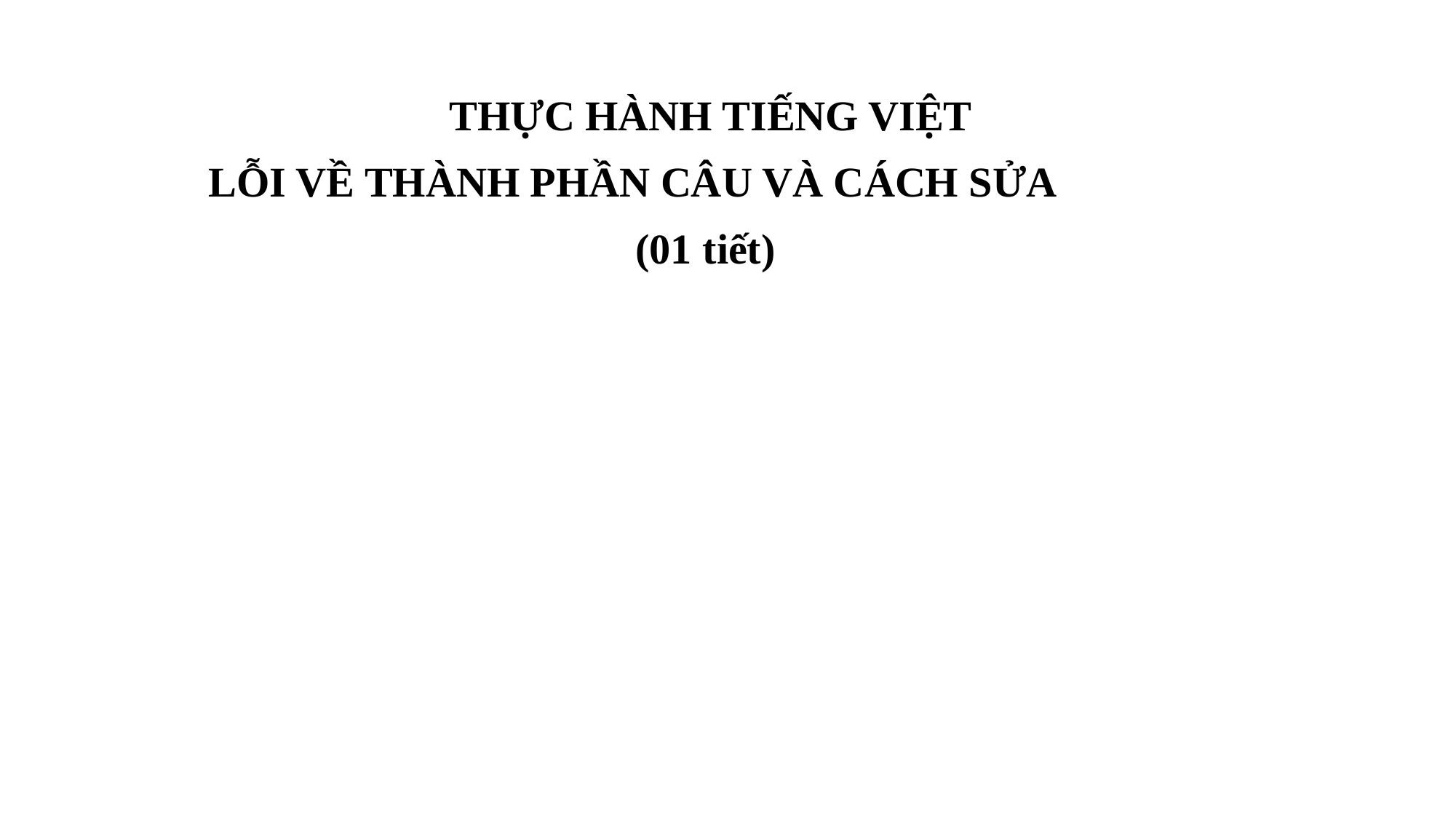

THỰC HÀNH TIẾNG VIỆT
  LỖI VỀ THÀNH PHẦN CÂU VÀ CÁCH SỬA
(01 tiết)